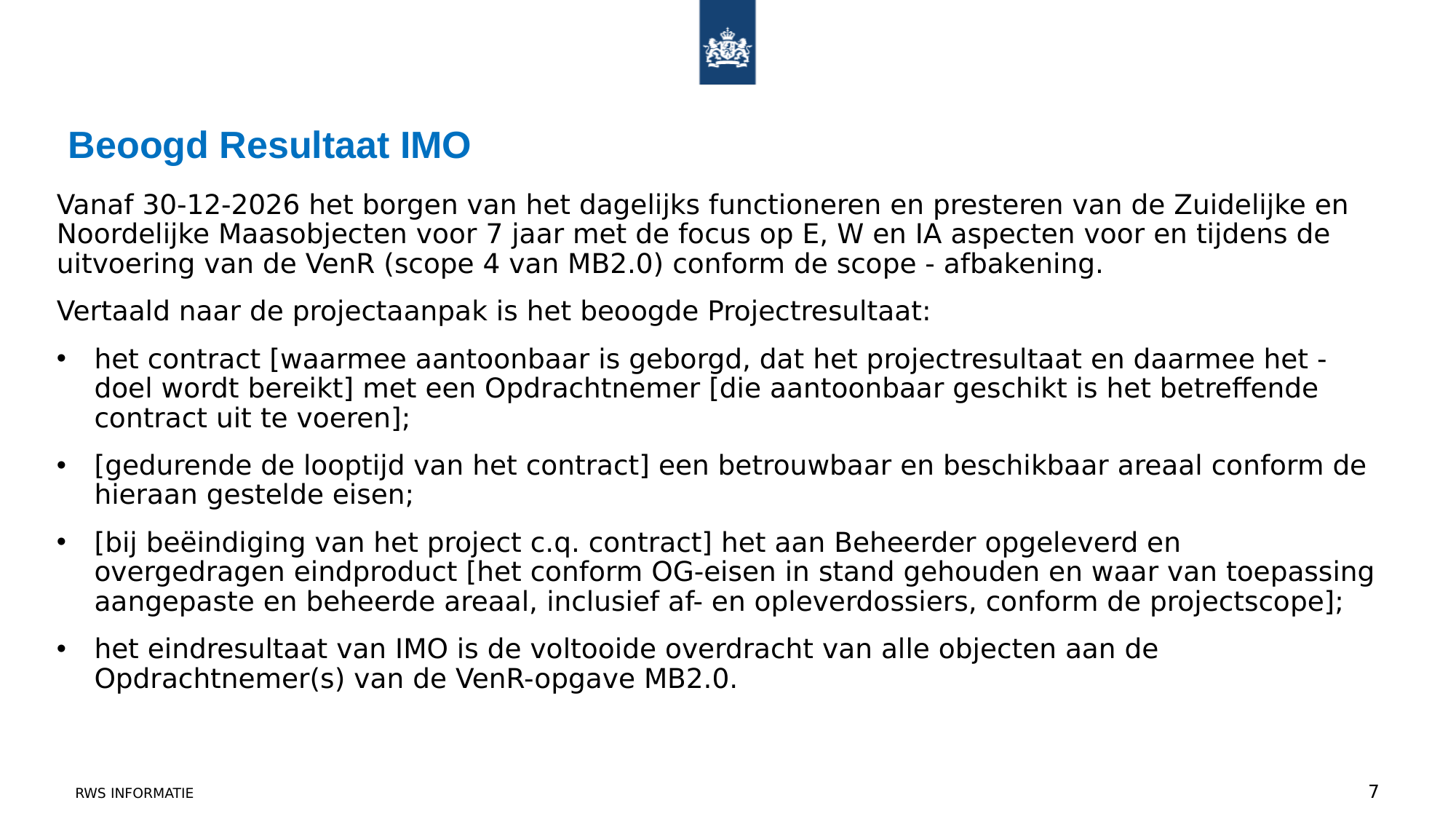

Beoogd Resultaat IMO
Vanaf 30-12-2026 het borgen van het dagelijks functioneren en presteren van de Zuidelijke en Noordelijke Maasobjecten voor 7 jaar met de focus op E, W en IA aspecten voor en tijdens de uitvoering van de VenR (scope 4 van MB2.0) conform de scope - afbakening.
Vertaald naar de projectaanpak is het beoogde Projectresultaat:
het contract [waarmee aantoonbaar is geborgd, dat het projectresultaat en daarmee het -doel wordt bereikt] met een Opdrachtnemer [die aantoonbaar geschikt is het betreffende contract uit te voeren];
[gedurende de looptijd van het contract] een betrouwbaar en beschikbaar areaal conform de hieraan gestelde eisen;
[bij beëindiging van het project c.q. contract] het aan Beheerder opgeleverd en overgedragen eindproduct [het conform OG-eisen in stand gehouden en waar van toepassing aangepaste en beheerde areaal, inclusief af- en opleverdossiers, conform de projectscope];
het eindresultaat van IMO is de voltooide overdracht van alle objecten aan de Opdrachtnemer(s) van de VenR-opgave MB2.0.

RWS Informatie
7